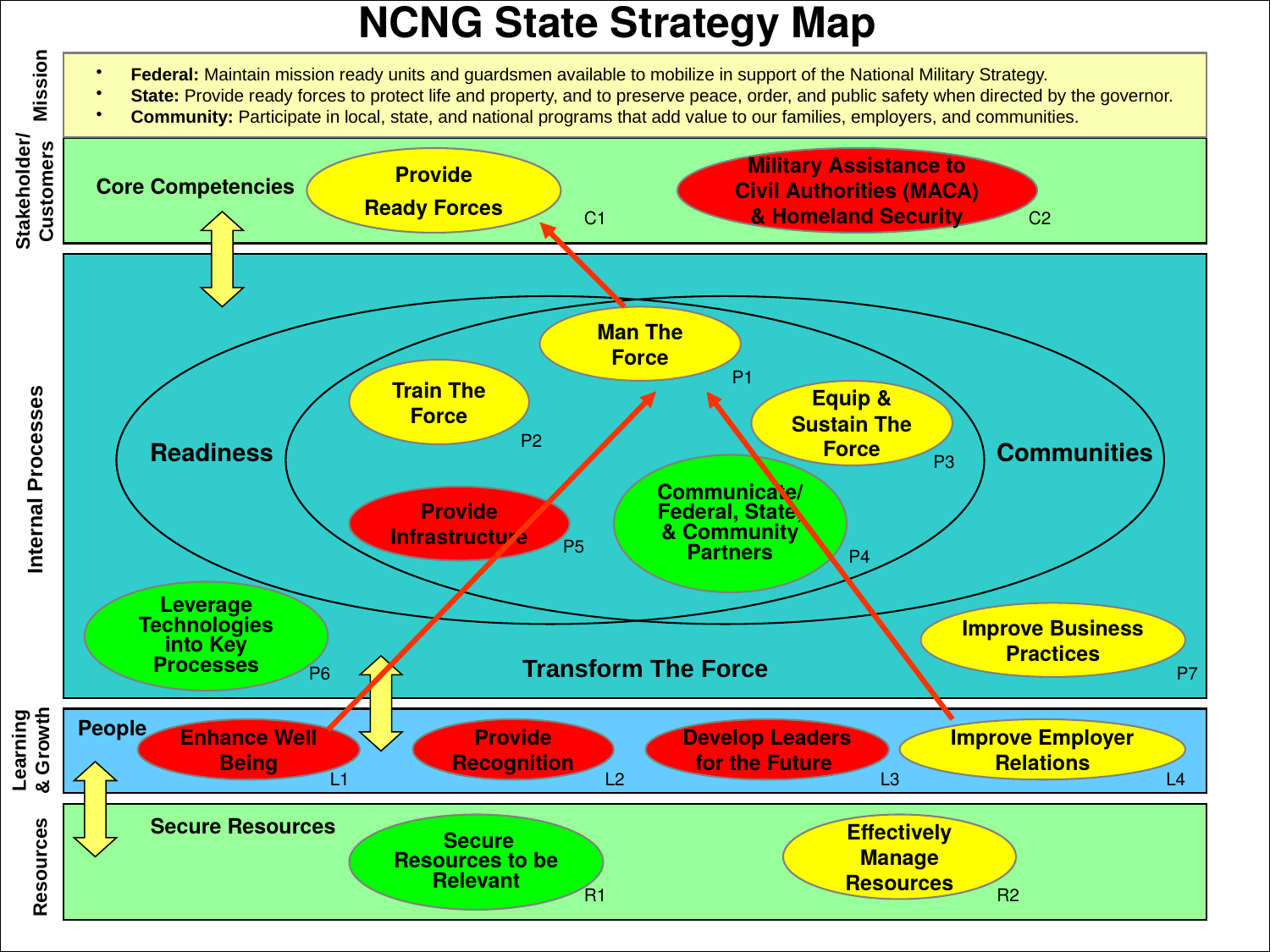

NCNG State Strategy Map
 Federal: Maintain mission ready units and guardsmen available to mobilize in support of the National Military Strategy.
 State: Provide ready forces to protect life and property, and to preserve peace, order, and public safety when directed by the governor.
 Community: Participate in local, state, and national programs that add value to our families, employers, and communities.
  Mission

Provide
Ready Forces
Military Assistance to Civil Authorities (MACA) & Homeland Security
Stakeholder/Customers
Core Competencies

C1
C2

Man The Force
Train The Force
P1
Equip & Sustain The Force
P2
Readiness
Communities
P3
Communicate/ Federal, State, & Community Partners
Internal Processes
Provide Infrastructure
P5
P4
Leverage Technologies into Key Processes
Improve Business Practices

P6

Transform The Force

P7
People

Enhance Well Being
Provide Recognition
Develop Leaders for the Future
Improve Employer Relations
Learning & Growth

L1
L2
L3
L4

Secure Resources
 Secure Resources to be Relevant
Effectively Manage Resources
Resources
R1
R2